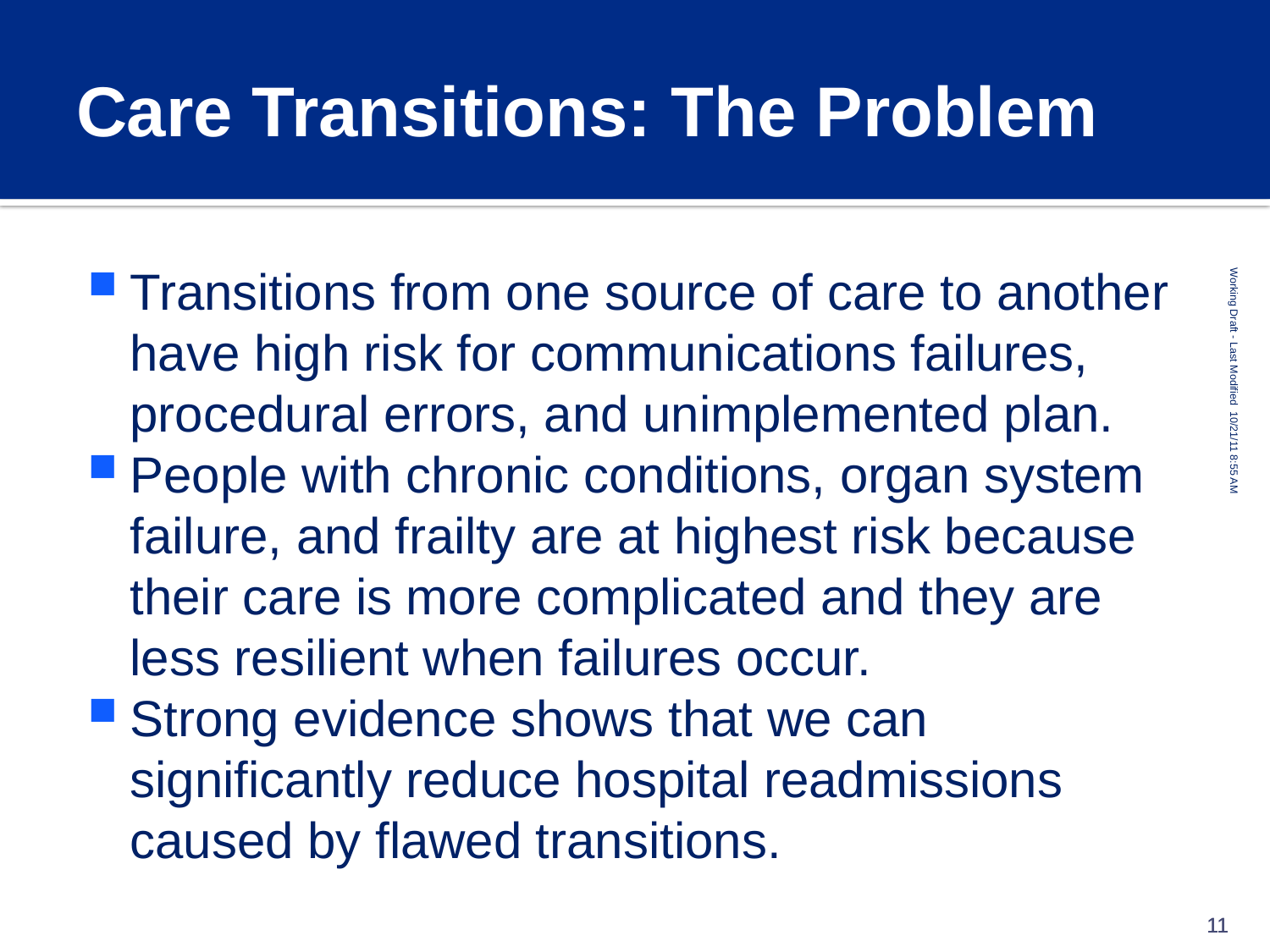

# Care Transitions: The Problem
Transitions from one source of care to another have high risk for communications failures, procedural errors, and unimplemented plan.
People with chronic conditions, organ system failure, and frailty are at highest risk because their care is more complicated and they are less resilient when failures occur.
Strong evidence shows that we can significantly reduce hospital readmissions caused by flawed transitions.
11